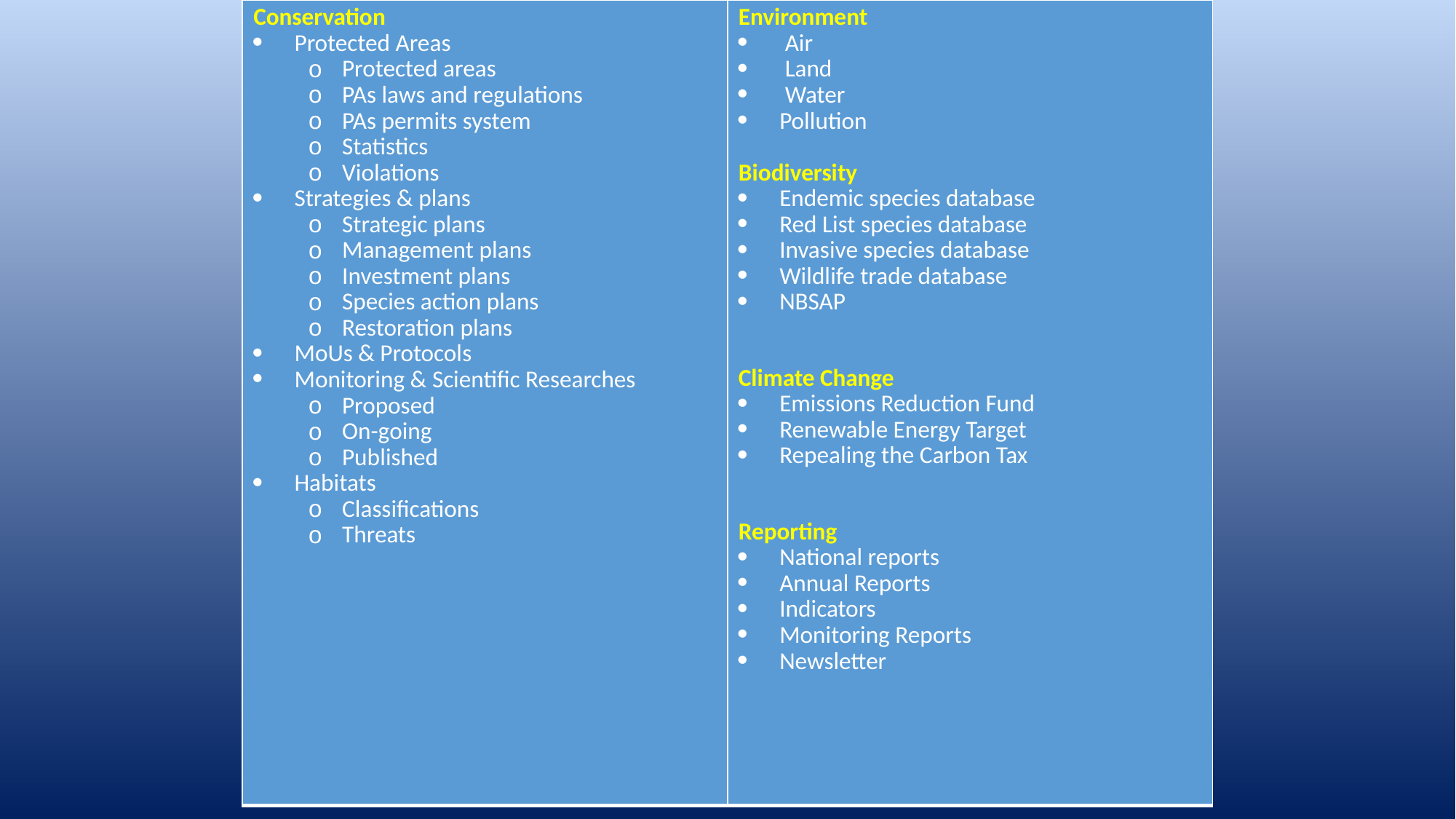

| Conservation Protected Areas Protected areas PAs laws and regulations PAs permits system Statistics Violations Strategies & plans Strategic plans Management plans Investment plans Species action plans Restoration plans MoUs & Protocols Monitoring & Scientific Researches Proposed On-going Published Habitats Classifications Threats | Environment Air Land Water Pollution   Biodiversity Endemic species database Red List species database Invasive species database Wildlife trade database NBSAP   Climate Change Emissions Reduction Fund Renewable Energy Target Repealing the Carbon Tax   Reporting National reports Annual Reports Indicators Monitoring Reports Newsletter |
| --- | --- |